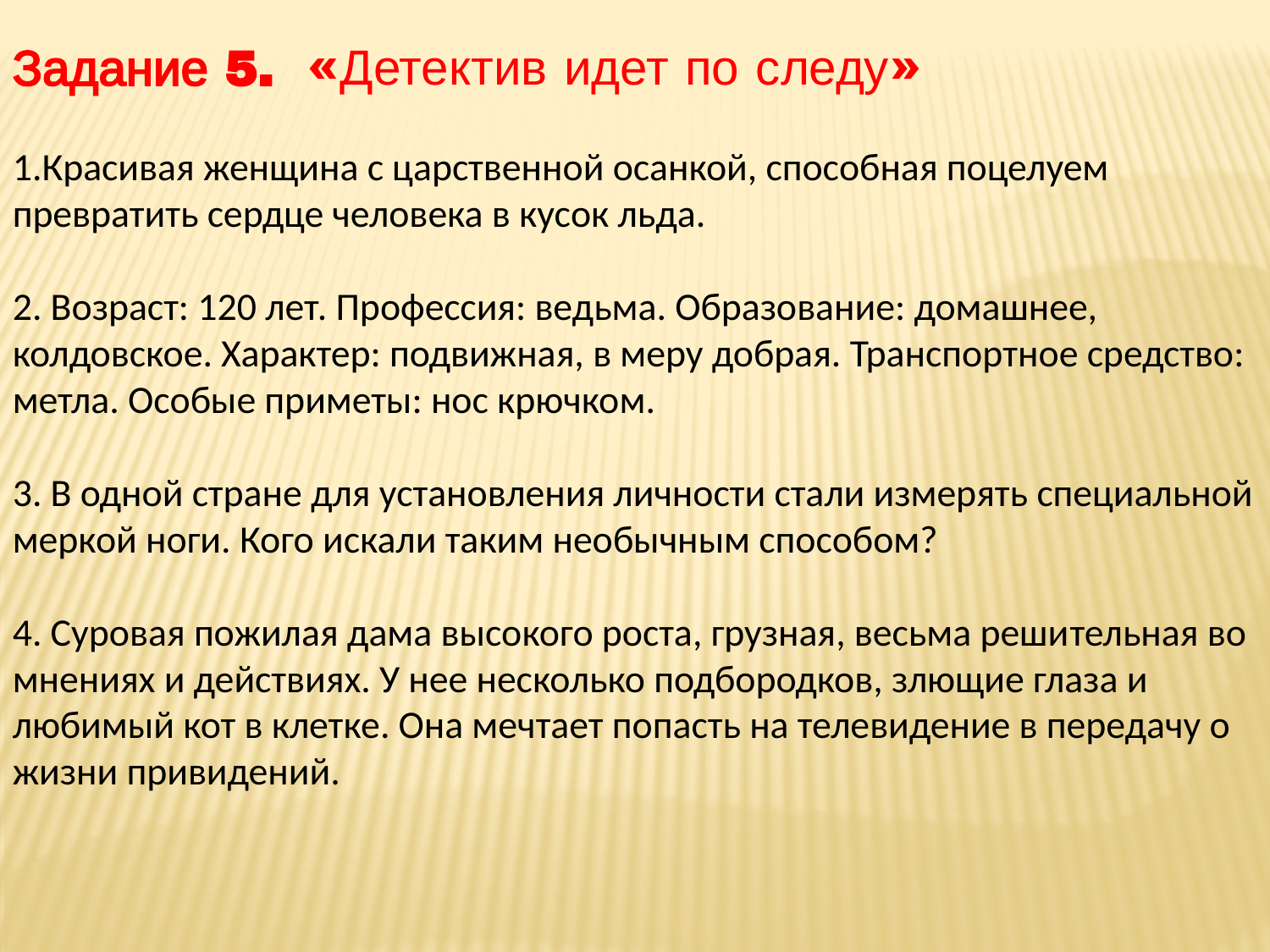

Задание 5.  «Детектив идет по следу»

1.Красивая женщина с царственной осанкой, способная поцелуем превратить сердце человека в кусок льда.

2. Возраст: 120 лет. Профессия: ведьма. Образование: домашнее, колдовское. Характер: подвижная, в меру добрая. Транспортное средство: метла. Особые приметы: нос крючком.

3. В одной стране для установления личности стали измерять специальной меркой ноги. Кого искали таким необычным способом?

4. Суровая пожилая дама высокого роста, грузная, весьма реши­тельная во мнениях и действиях. У нее несколько подбородков, злющие глаза и любимый кот в клетке. Она мечтает попасть на телевидение в передачу о жизни привидений.